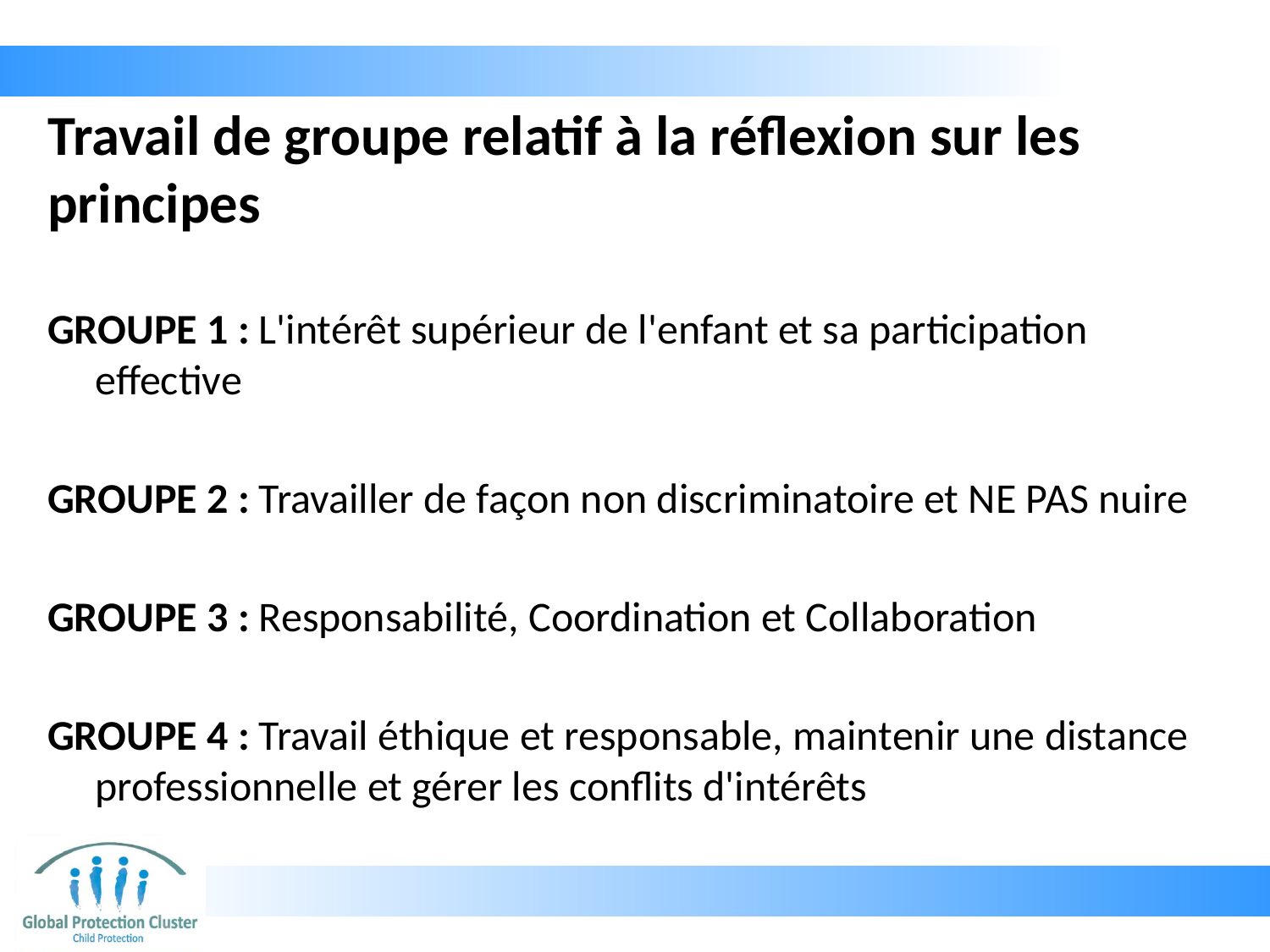

# Travail de groupe relatif à la réflexion sur les principes

GROUPE 1 : L'intérêt supérieur de l'enfant et sa participation effective

GROUPE 2 : Travailler de façon non discriminatoire et NE PAS nuire

GROUPE 3 : Responsabilité, Coordination et Collaboration

GROUPE 4 : Travail éthique et responsable, maintenir une distance professionnelle et gérer les conflits d'intérêts